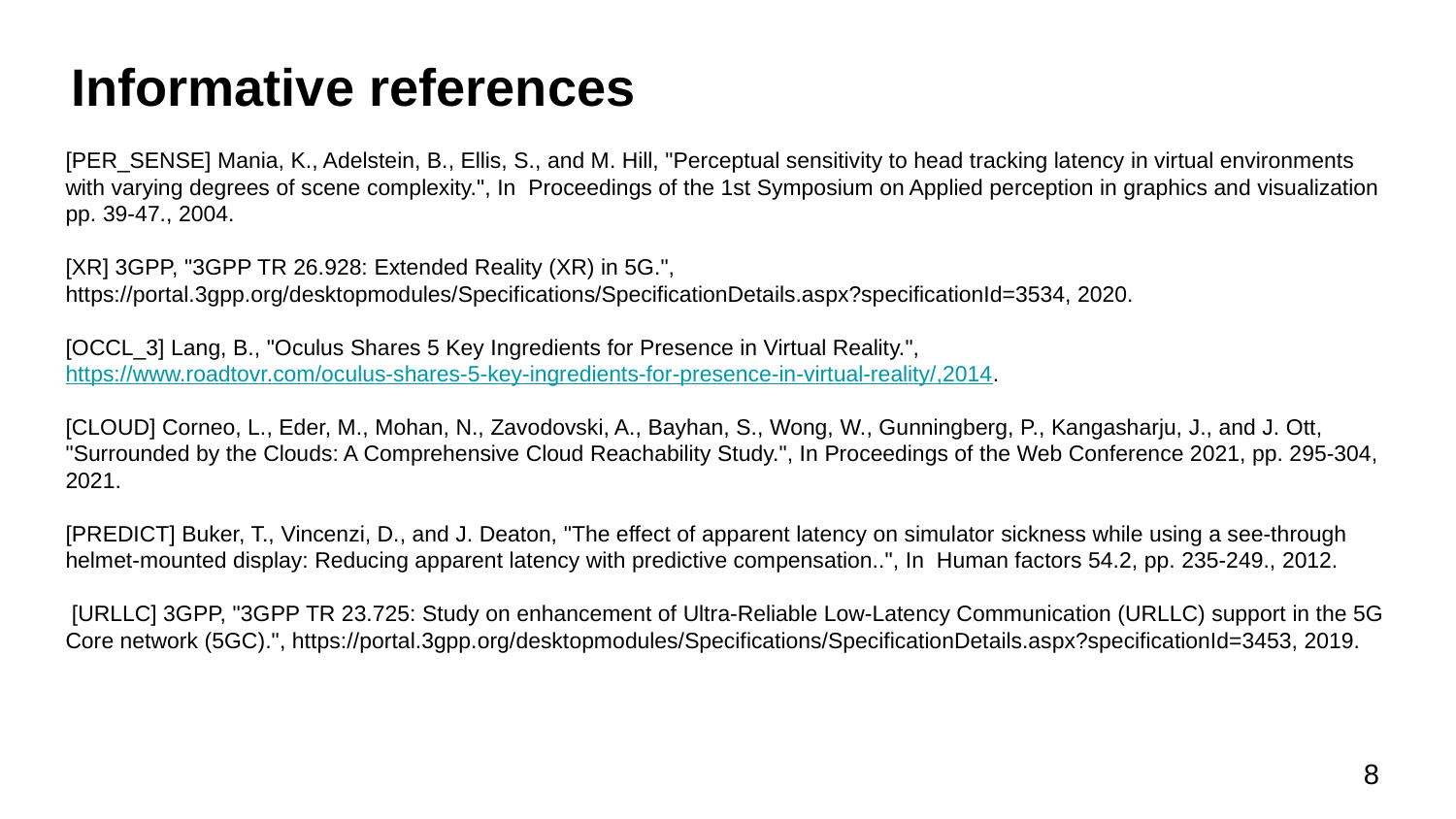

# Informative references
[PER_SENSE] Mania, K., Adelstein, B., Ellis, S., and M. Hill, "Perceptual sensitivity to head tracking latency in virtual environments with varying degrees of scene complexity.", In  Proceedings of the 1st Symposium on Applied perception in graphics and visualization pp. 39-47., 2004.

[XR] 3GPP, "3GPP TR 26.928: Extended Reality (XR) in 5G.", https://portal.3gpp.org/desktopmodules/Specifications/SpecificationDetails.aspx?specificationId=3534, 2020.

[OCCL_3] Lang, B., "Oculus Shares 5 Key Ingredients for Presence in Virtual Reality.",  https://www.roadtovr.com/oculus-shares-5-key-ingredients-for-presence-in-virtual-reality/,2014.

[CLOUD] Corneo, L., Eder, M., Mohan, N., Zavodovski, A., Bayhan, S., Wong, W., Gunningberg, P., Kangasharju, J., and J. Ott, "Surrounded by the Clouds: A Comprehensive Cloud Reachability Study.", In Proceedings of the Web Conference 2021, pp. 295-304, 2021.

[PREDICT] Buker, T., Vincenzi, D., and J. Deaton, "The effect of apparent latency on simulator sickness while using a see-through helmet-mounted display: Reducing apparent latency with predictive compensation..", In  Human factors 54.2, pp. 235-249., 2012.

 [URLLC] 3GPP, "3GPP TR 23.725: Study on enhancement of Ultra-Reliable Low-Latency Communication (URLLC) support in the 5G Core network (5GC).", https://portal.3gpp.org/desktopmodules/Specifications/SpecificationDetails.aspx?specificationId=3453, 2019.

8